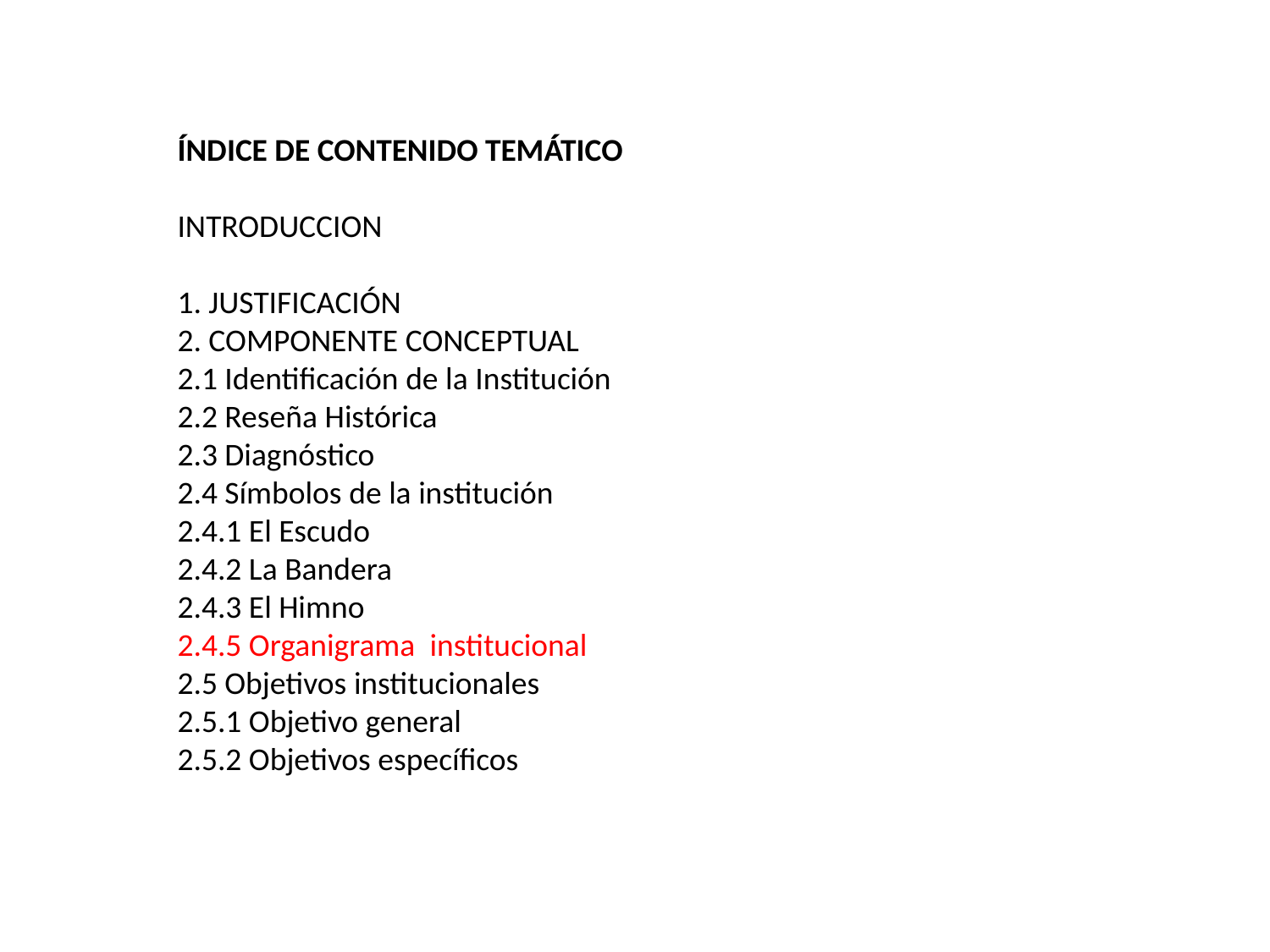

ÍNDICE DE CONTENIDO TEMÁTICO

INTRODUCCION

1. JUSTIFICACIÓN
2. COMPONENTE CONCEPTUAL
2.1 Identificación de la Institución
2.2 Reseña Histórica
2.3 Diagnóstico
2.4 Símbolos de la institución
2.4.1 El Escudo
2.4.2 La Bandera
2.4.3 El Himno
2.4.5 Organigrama  institucional
2.5 Objetivos institucionales
2.5.1 Objetivo general
2.5.2 Objetivos específicos